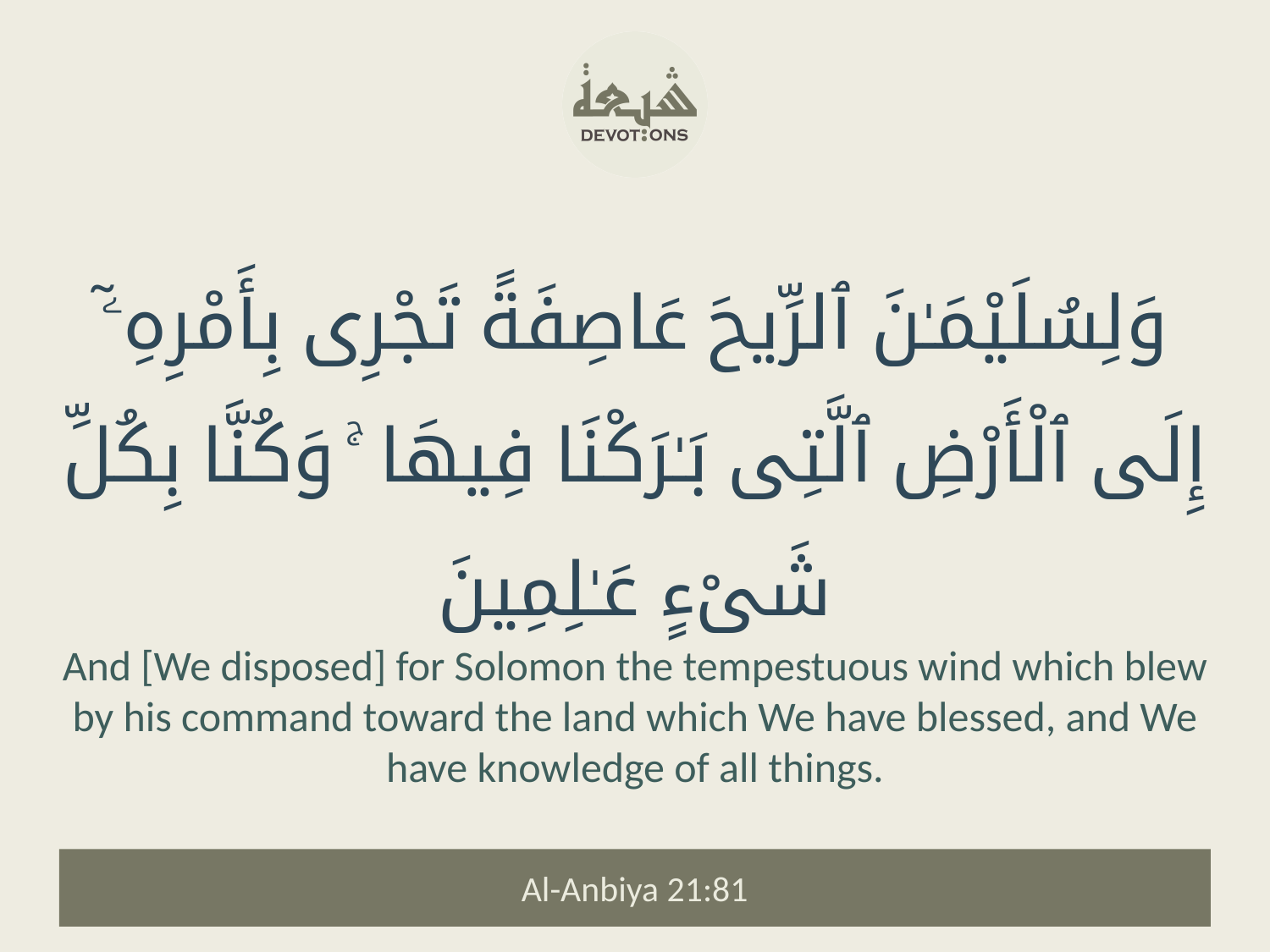

وَلِسُلَيْمَـٰنَ ٱلرِّيحَ عَاصِفَةً تَجْرِى بِأَمْرِهِۦٓ إِلَى ٱلْأَرْضِ ٱلَّتِى بَـٰرَكْنَا فِيهَا ۚ وَكُنَّا بِكُلِّ شَىْءٍ عَـٰلِمِينَ
And [We disposed] for Solomon the tempestuous wind which blew by his command toward the land which We have blessed, and We have knowledge of all things.
Al-Anbiya 21:81